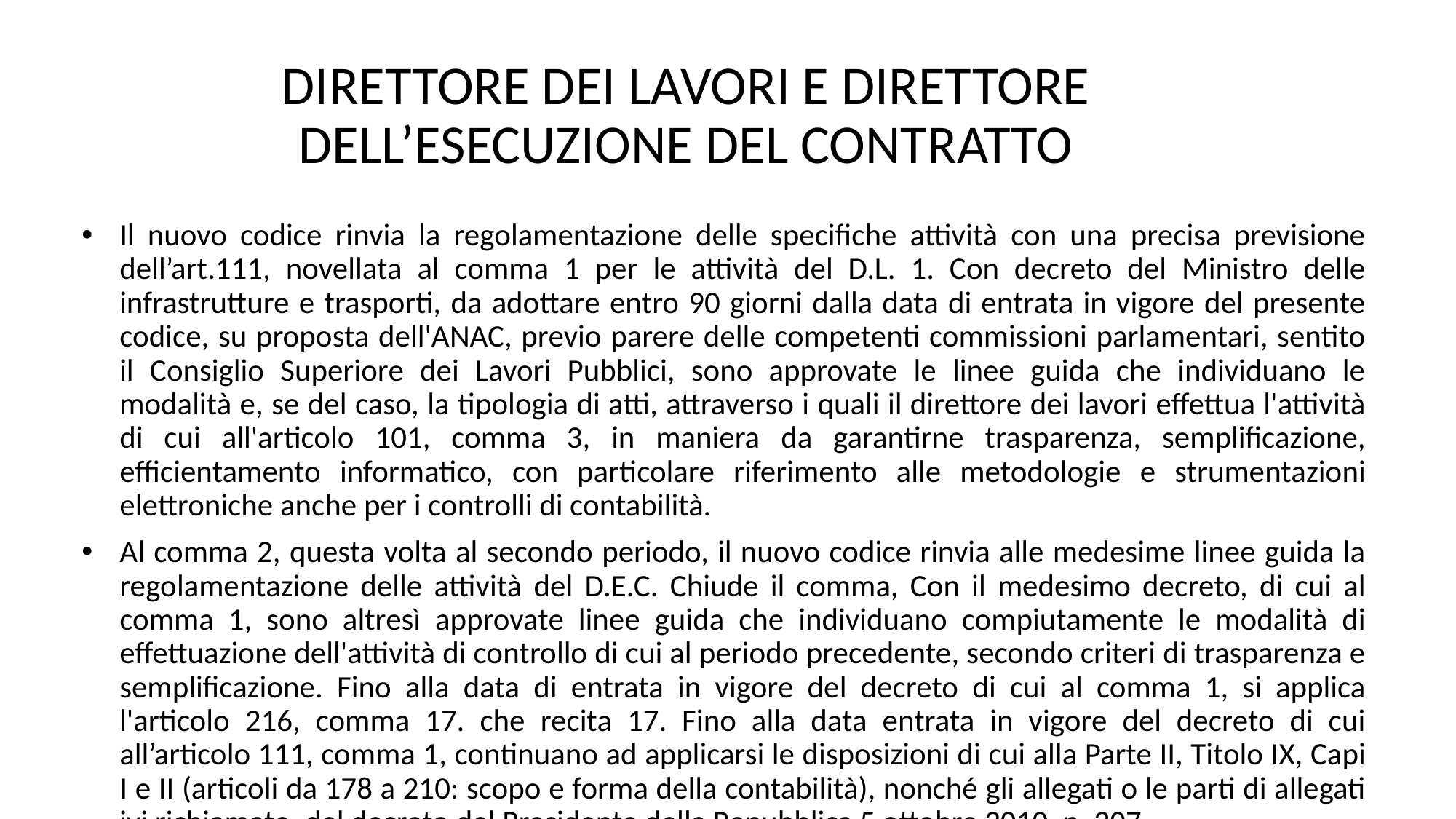

# DIRETTORE DEI LAVORI E DIRETTORE DELL’ESECUZIONE DEL CONTRATTO
Il nuovo codice rinvia la regolamentazione delle specifiche attività con una precisa previsione dell’art.111, novellata al comma 1 per le attività del D.L. 1. Con decreto del Ministro delle infrastrutture e trasporti, da adottare entro 90 giorni dalla data di entrata in vigore del presente codice, su proposta dell'ANAC, previo parere delle competenti commissioni parlamentari, sentito il Consiglio Superiore dei Lavori Pubblici, sono approvate le linee guida che individuano le modalità e, se del caso, la tipologia di atti, attraverso i quali il direttore dei lavori effettua l'attività di cui all'articolo 101, comma 3, in maniera da garantirne trasparenza, semplificazione, efficientamento informatico, con particolare riferimento alle metodologie e strumentazioni elettroniche anche per i controlli di contabilità.
Al comma 2, questa volta al secondo periodo, il nuovo codice rinvia alle medesime linee guida la regolamentazione delle attività del D.E.C. Chiude il comma, Con il medesimo decreto, di cui al comma 1, sono altresì approvate linee guida che individuano compiutamente le modalità di effettuazione dell'attività di controllo di cui al periodo precedente, secondo criteri di trasparenza e semplificazione. Fino alla data di entrata in vigore del decreto di cui al comma 1, si applica l'articolo 216, comma 17. che recita 17. Fino alla data entrata in vigore del decreto di cui all’articolo 111, comma 1, continuano ad applicarsi le disposizioni di cui alla Parte II, Titolo IX, Capi I e II (articoli da 178 a 210: scopo e forma della contabilità), nonché gli allegati o le parti di allegati ivi richiamate, del decreto del Presidente della Repubblica 5 ottobre 2010, n. 207.